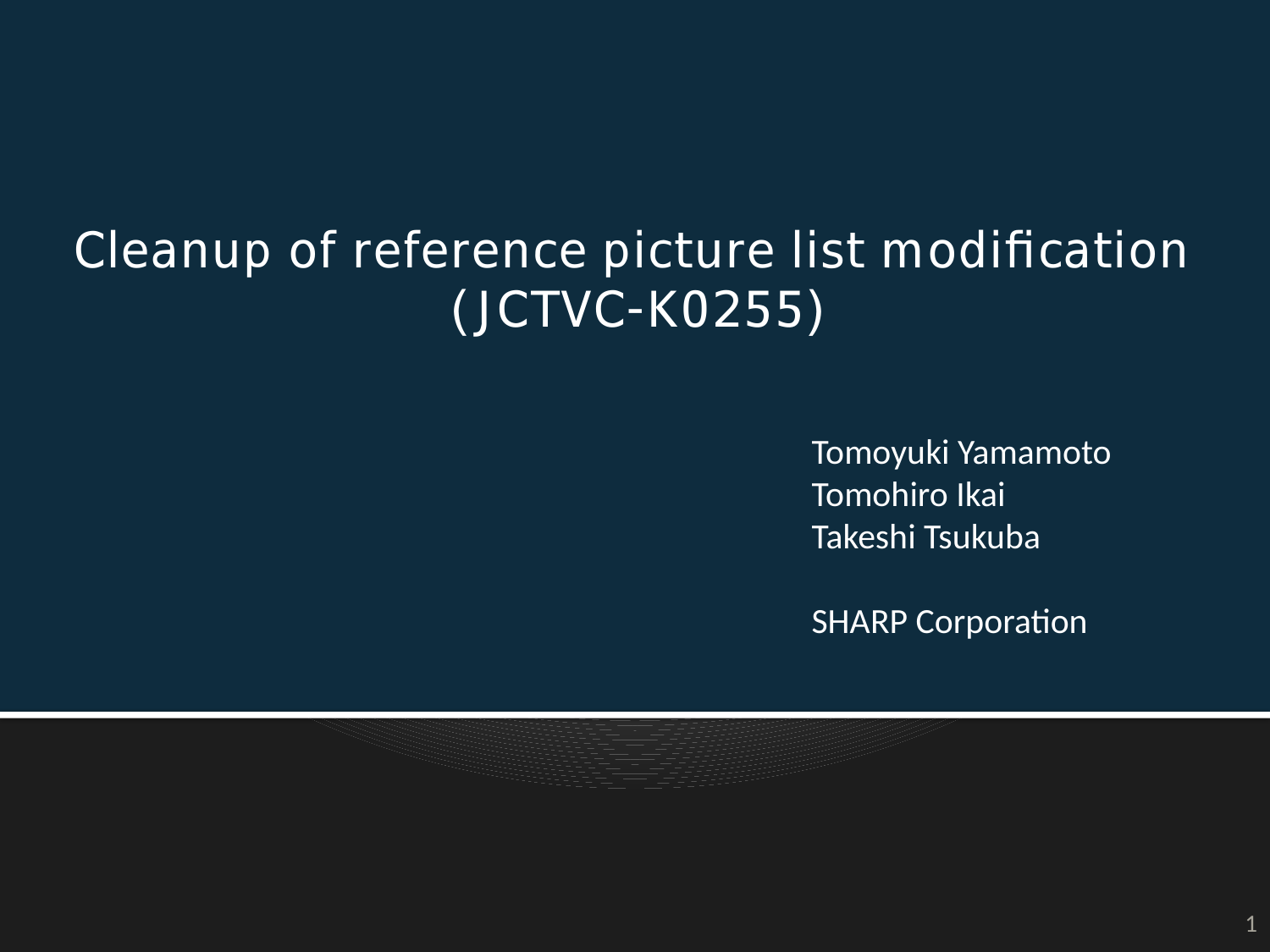

# Cleanup of reference picture list modification (JCTVC-K0255)
Tomoyuki Yamamoto
Tomohiro Ikai
Takeshi Tsukuba
SHARP Corporation
1